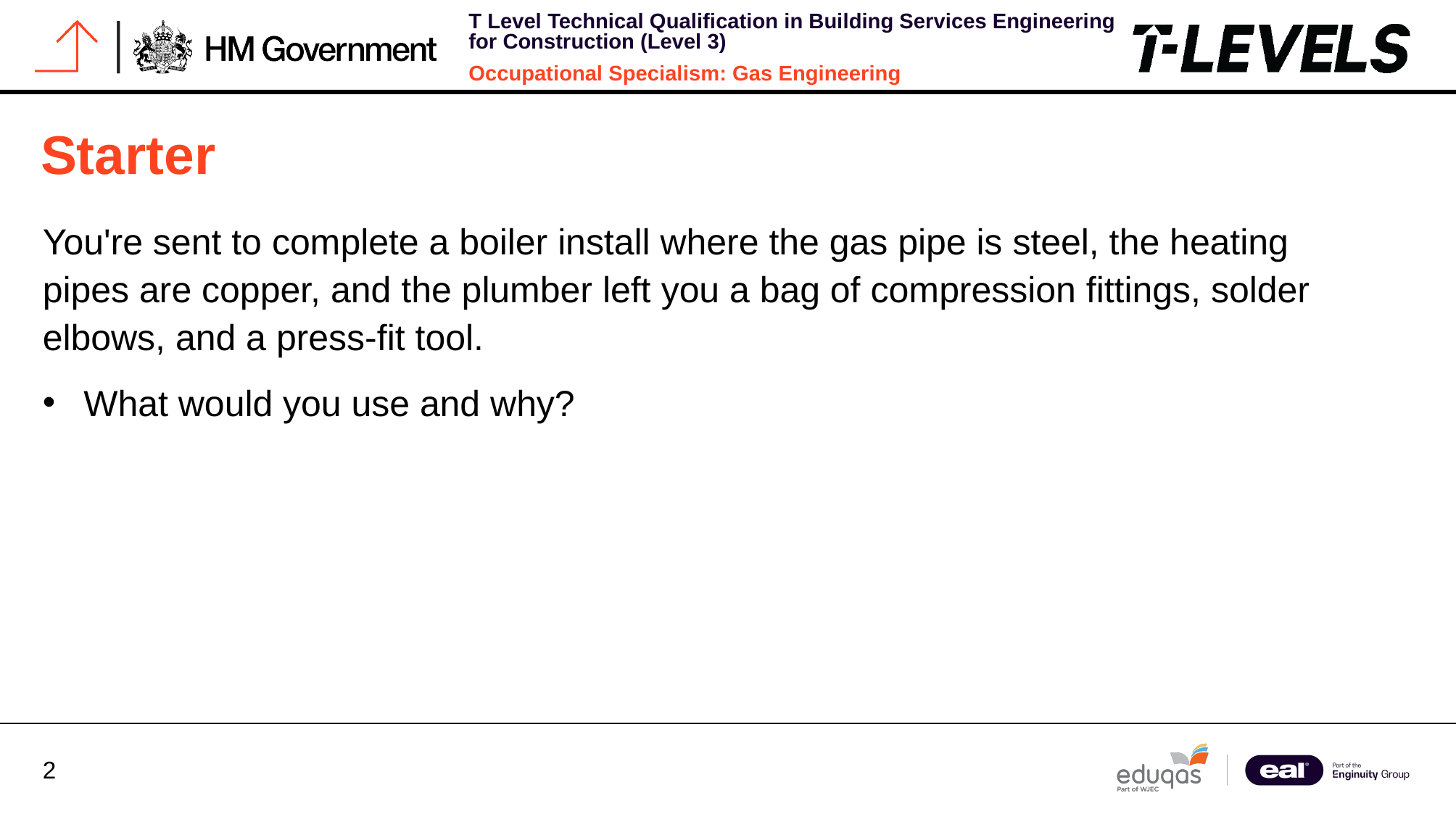

# Starter
You're sent to complete a boiler install where the gas pipe is steel, the heating pipes are copper, and the plumber left you a bag of compression fittings, solder elbows, and a press-fit tool.
What would you use and why?